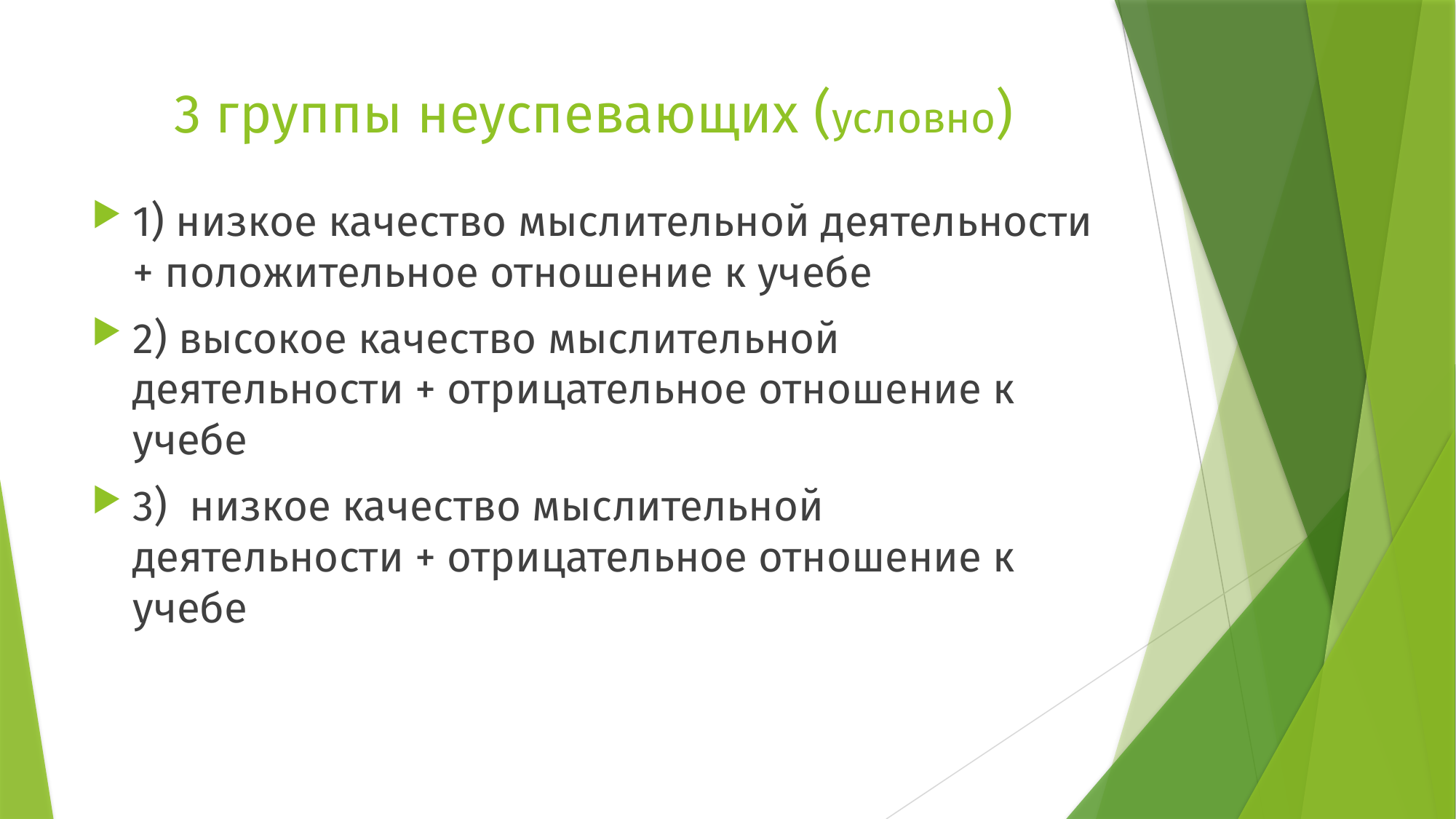

# 3 группы неуспевающих (условно)
1) низкое качество мыслительной деятельности + положительное отношение к учебе
2) высокое качество мыслительной деятельности + отрицательное отношение к учебе
3)  низкое качество мыслительной деятельности + отрицательное отношение к учебе